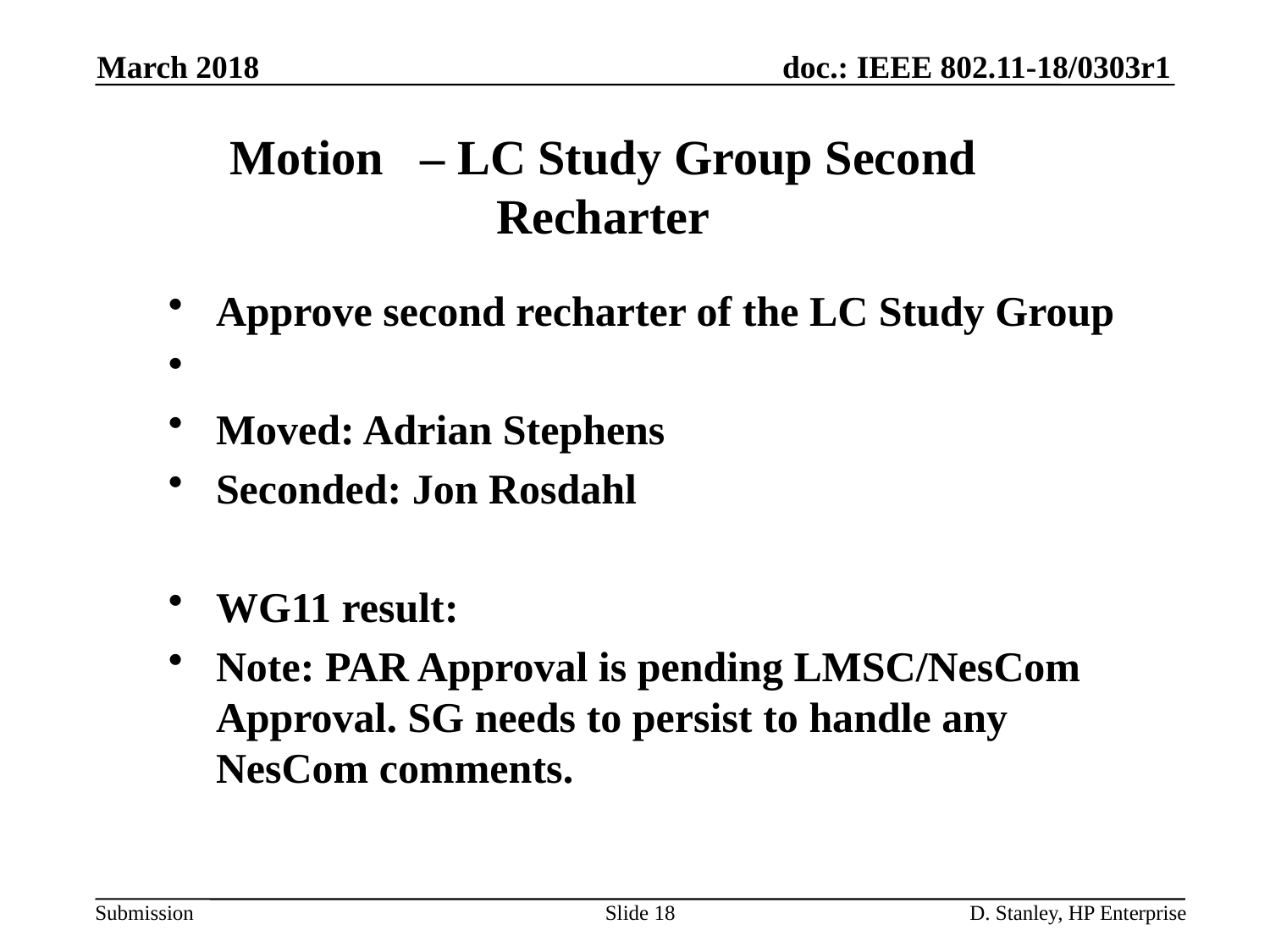

March 2018
Motion   – LC Study Group Second Recharter
Approve second recharter of the LC Study Group

Moved: Adrian Stephens
Seconded: Jon Rosdahl

WG11 result:
Note: PAR Approval is pending LMSC/NesCom Approval. SG needs to persist to handle any NesCom comments.

Slide 18
D. Stanley, HP Enterprise